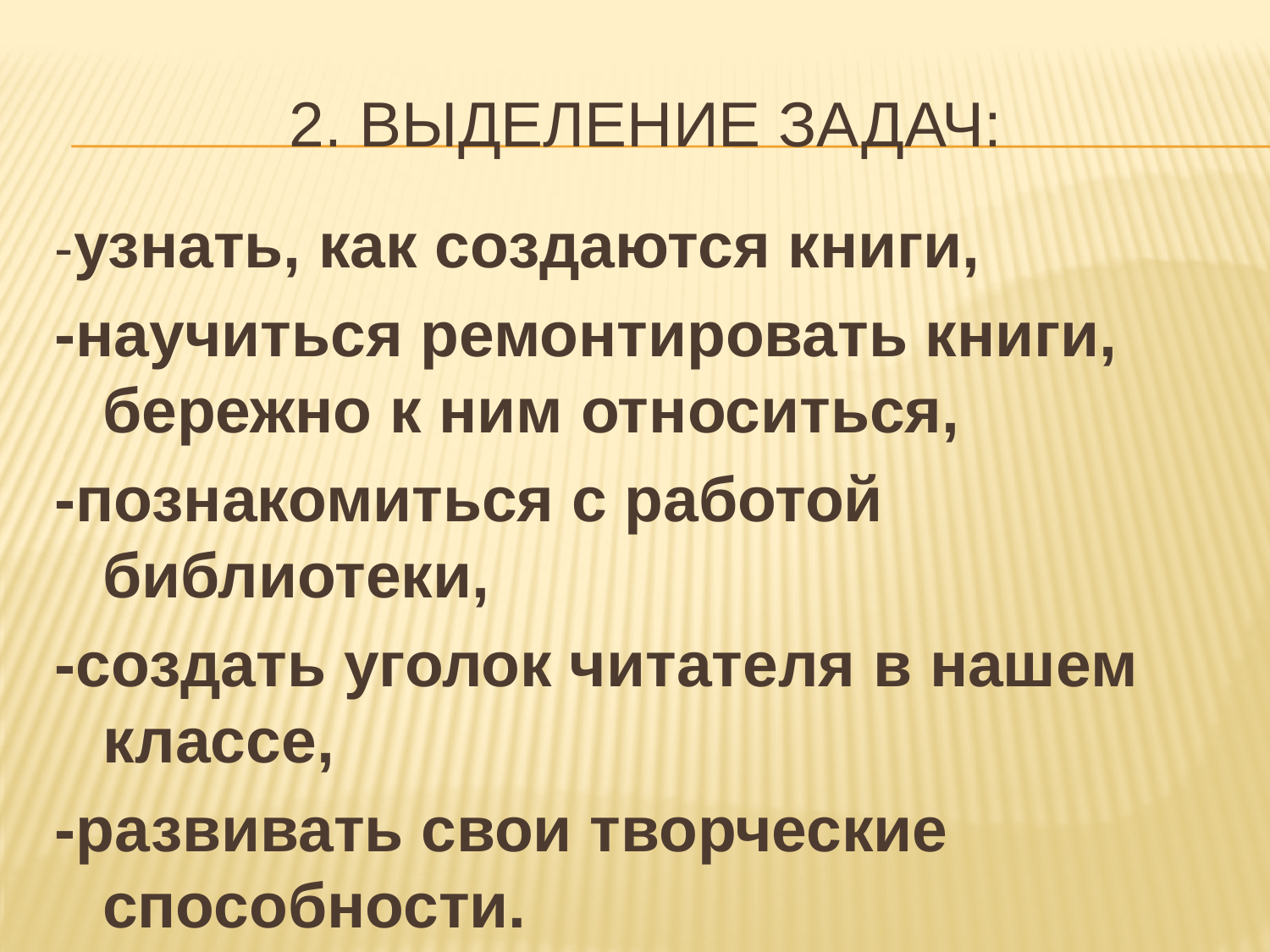

# 2. Выделение задач:
-узнать, как создаются книги,
-научиться ремонтировать книги, бережно к ним относиться,
-познакомиться с работой библиотеки,
-создать уголок читателя в нашем классе,
-развивать свои творческие способности.